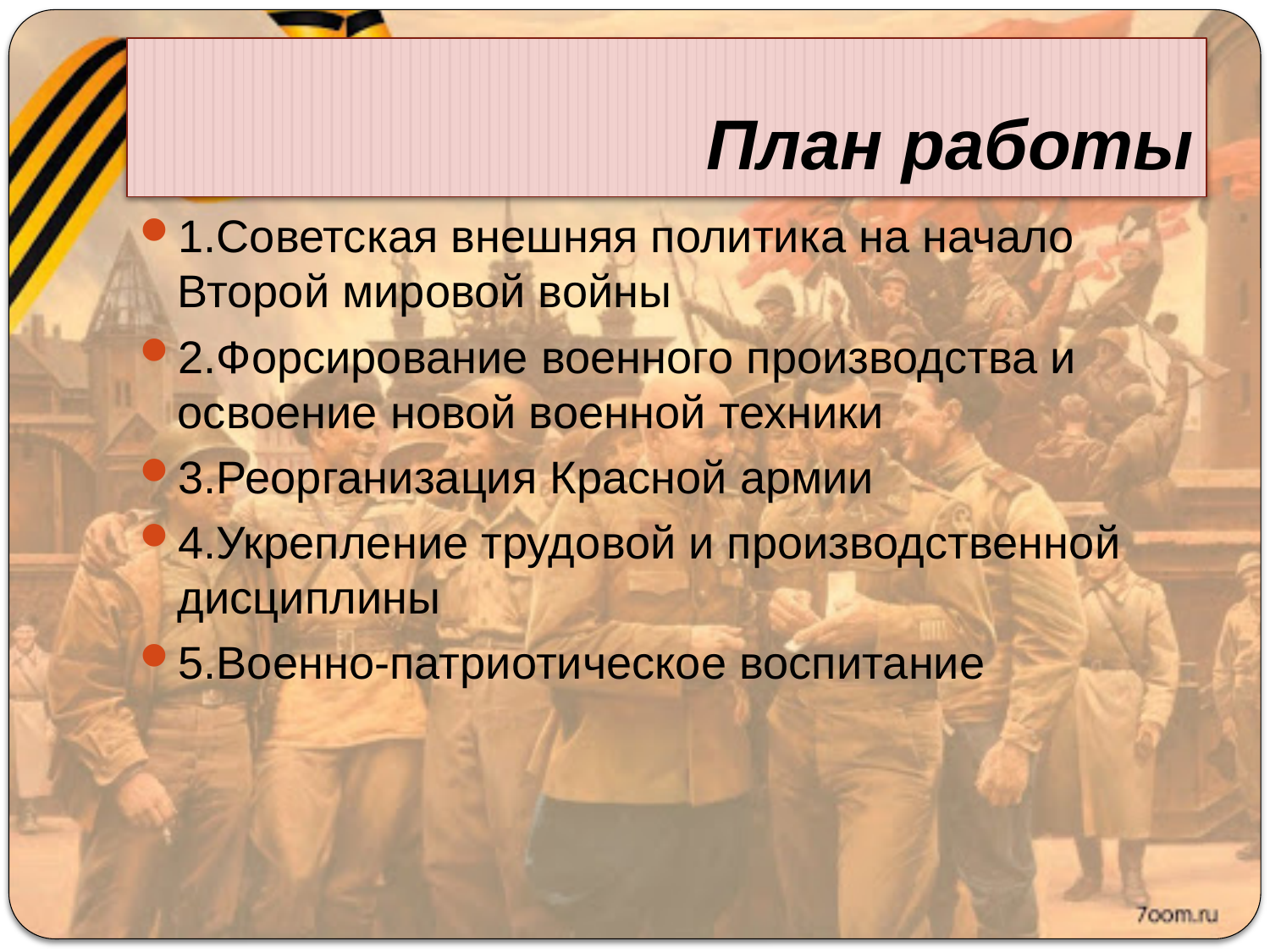

# План работы
1.Советская внешняя политика на начало Второй мировой войны
2.Форсирование военного производства и освоение новой военной техники
3.Реорганизация Красной армии
4.Укрепление трудовой и производственной дисциплины
5.Военно-патриотическое воспитание